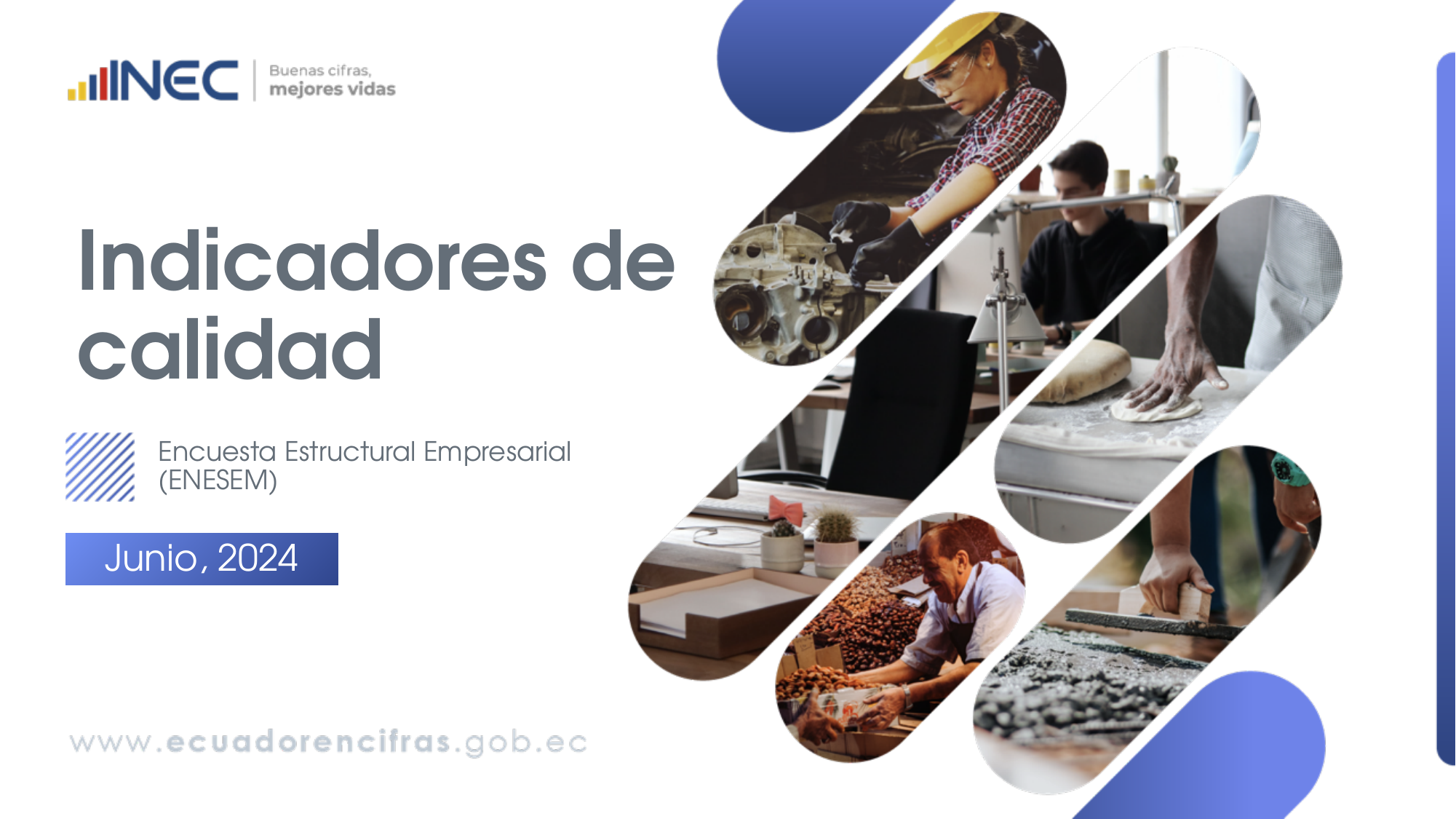

# Indicadores de calidad
Encuesta Estructural Empresarial (ENESEM)
Junio, 2024